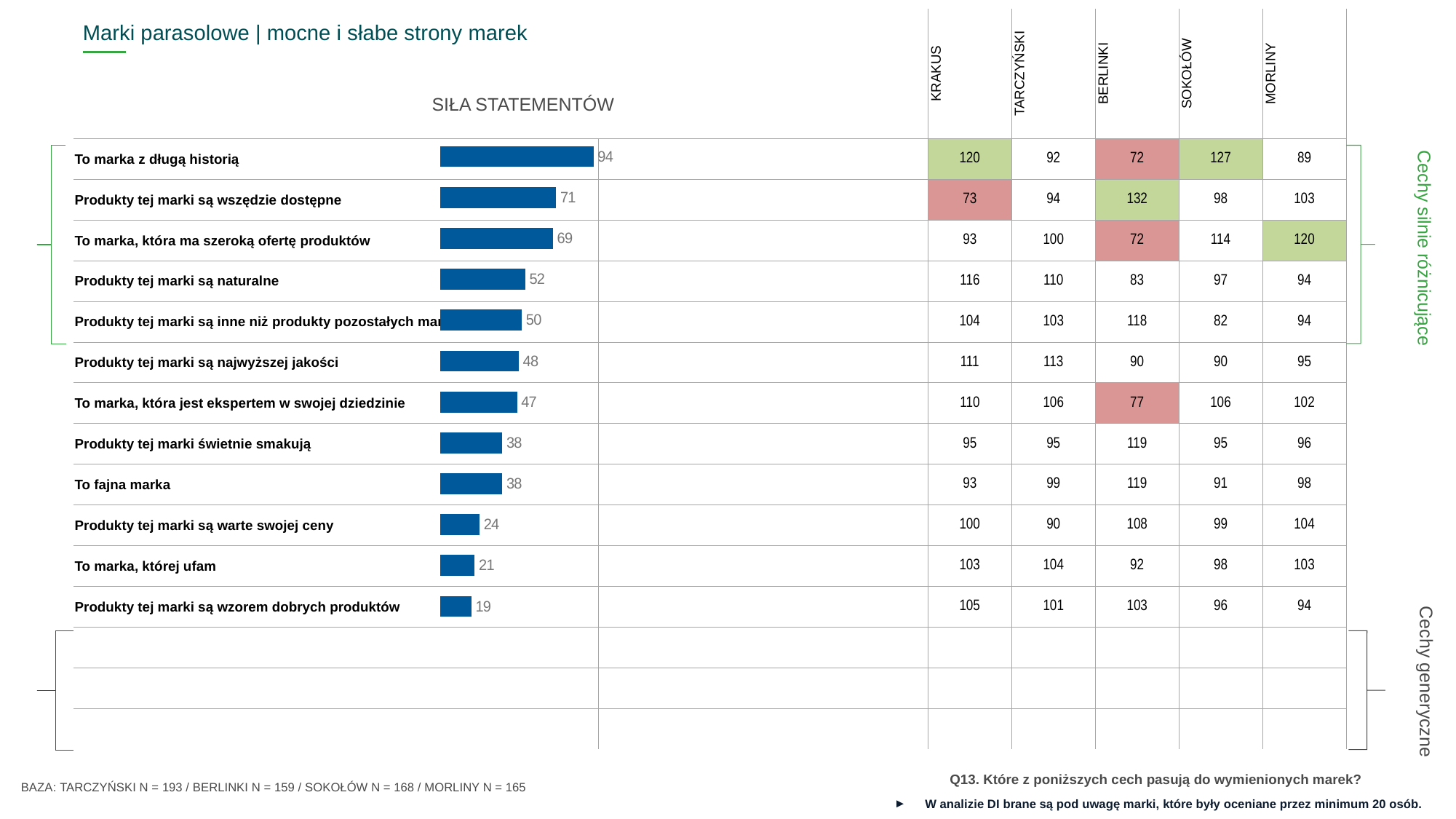

| ^TABDI^ | x | KRAKUS | TARCZYŃSKI | BERLINKI | SOKOŁÓW | MORLINY |
| --- | --- | --- | --- | --- | --- | --- |
| To marka z długą historią |  | 120 | 92 | 72 | 127 | 89 |
| Produkty tej marki są wszędzie dostępne |  | 73 | 94 | 132 | 98 | 103 |
| To marka, która ma szeroką ofertę produktów |  | 93 | 100 | 72 | 114 | 120 |
| Produkty tej marki są naturalne |  | 116 | 110 | 83 | 97 | 94 |
| Produkty tej marki są inne niż produkty pozostałych marek |  | 104 | 103 | 118 | 82 | 94 |
| Produkty tej marki są najwyższej jakości |  | 111 | 113 | 90 | 90 | 95 |
| To marka, która jest ekspertem w swojej dziedzinie |  | 110 | 106 | 77 | 106 | 102 |
| Produkty tej marki świetnie smakują |  | 95 | 95 | 119 | 95 | 96 |
| To fajna marka |  | 93 | 99 | 119 | 91 | 98 |
| Produkty tej marki są warte swojej ceny |  | 100 | 90 | 108 | 99 | 104 |
| To marka, której ufam |  | 103 | 104 | 92 | 98 | 103 |
| Produkty tej marki są wzorem dobrych produktów |  | 105 | 101 | 103 | 96 | 94 |
|  |  |  |  |  |  |  |
|  |  |  |  |  |  |  |
|  |  |  |  |  |  |  |

Marki parasolowe | mocne i słabe strony marek
SIŁA STATEMENTÓW

### Chart

| Category | Seria 1 |
|---|---|
|  | 94.0 |
|  | 71.0 |
|  | 69.0 |
|  | 52.0 |
|  | 50.0 |
|  | 48.0 |
|  | 47.0 |
|  | 38.0 |
|  | 38.0 |
|  | 24.0 |
|  | 21.0 |
|  | 19.0 |
|  | None |
|  | None |
|  | None |

Cechy silnie różnicujące

Cechy generyczne
Q13. Które z poniższych cech pasują do wymienionych marek?

BAZA: TARCZYŃSKI N = 193 / BERLINKI N = 159 / SOKOŁÓW N = 168 / MORLINY N = 165
W analizie DI brane są pod uwagę marki, które były oceniane przez minimum 20 osób.